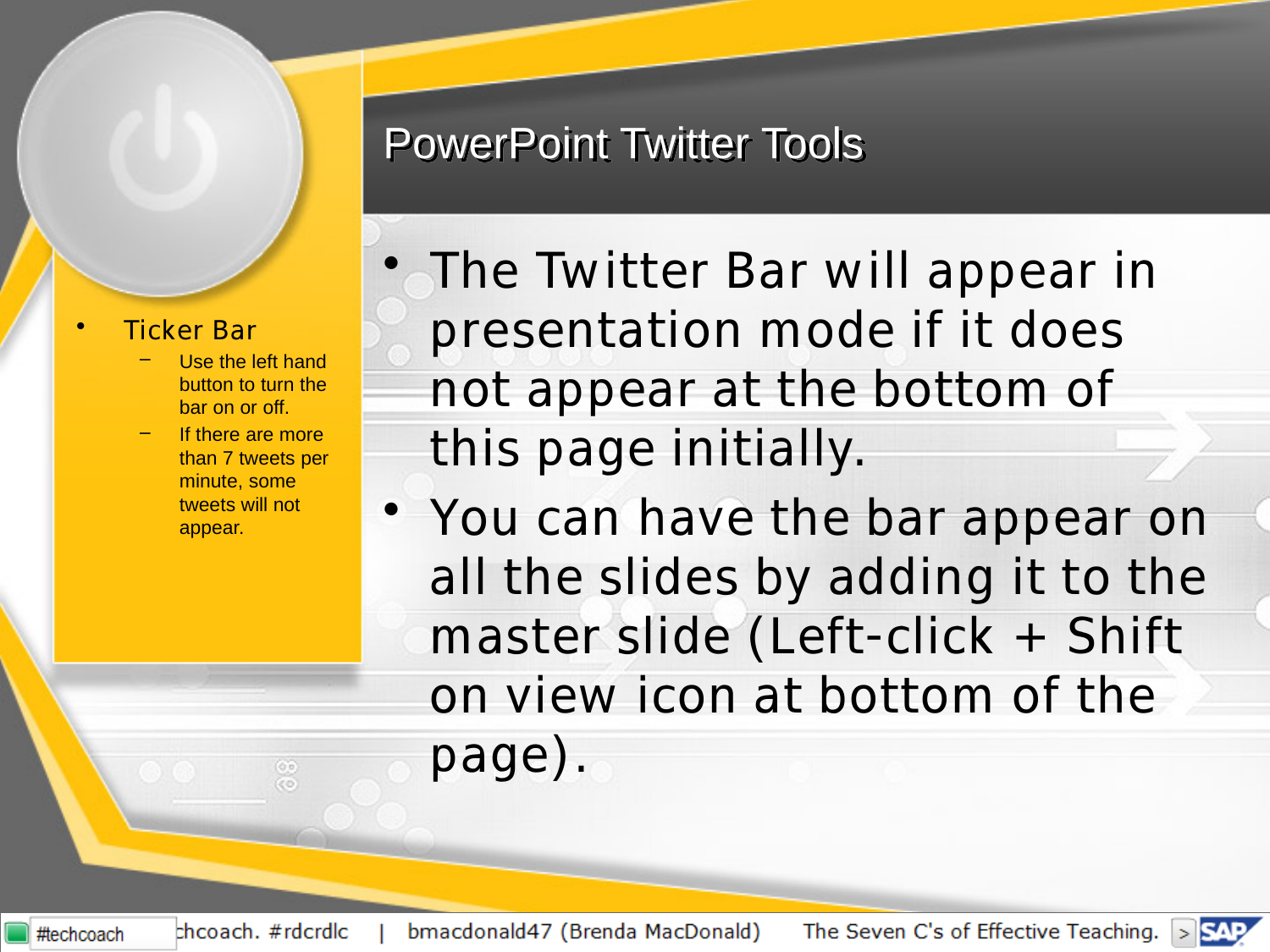

# PowerPoint Twitter Tools
The Twitter Bar will appear in presentation mode if it does not appear at the bottom of this page initially.
You can have the bar appear on all the slides by adding it to the master slide (Left-click + Shift on view icon at bottom of the page).
Ticker Bar
Use the left hand button to turn the bar on or off.
If there are more than 7 tweets per minute, some tweets will not appear.